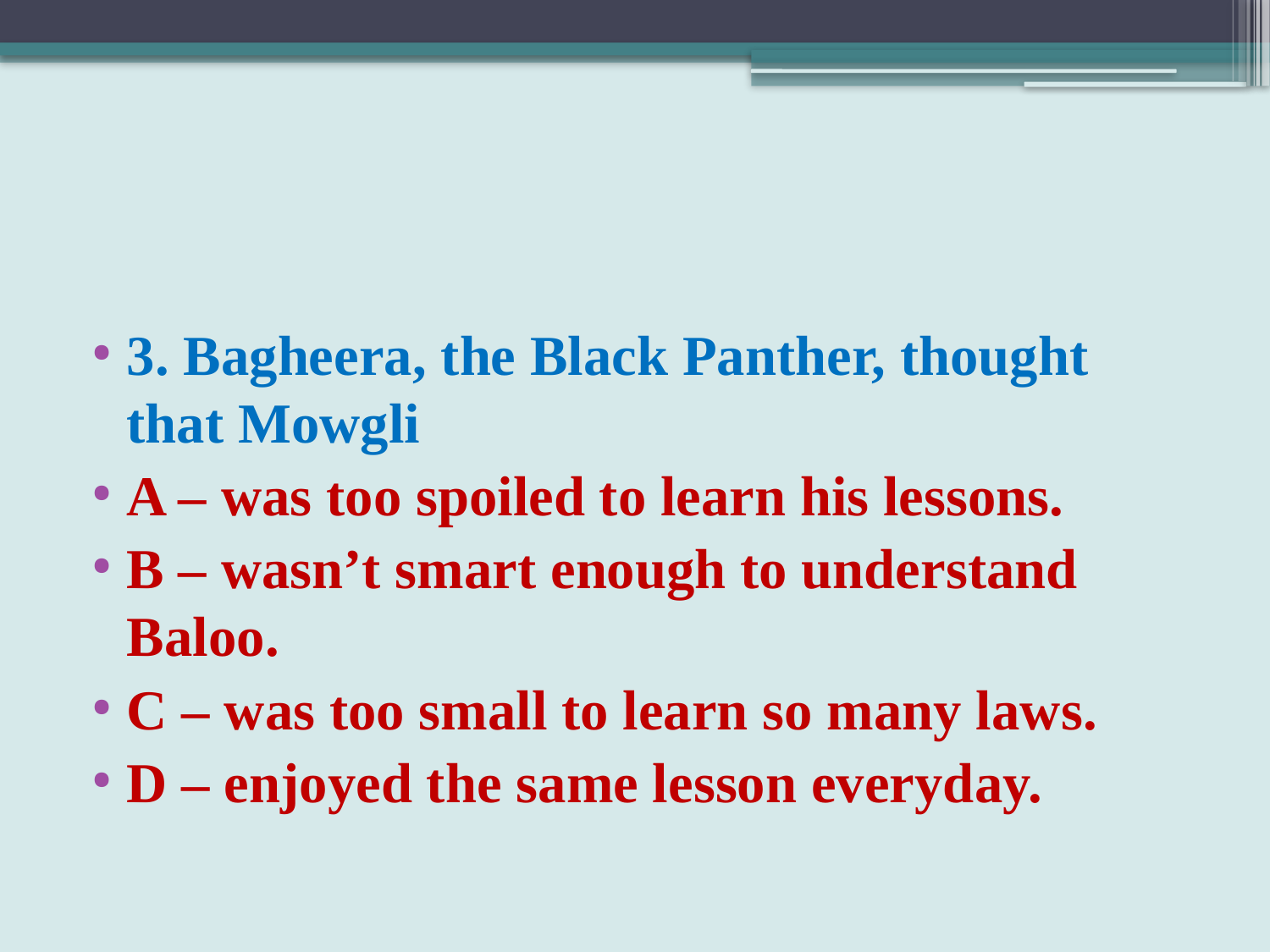

#
3. Bagheera, the Black Panther, thought that Mowgli
A – was too spoiled to learn his lessons.
B – wasn’t smart enough to understand Baloo.
C – was too small to learn so many laws.
D – enjoyed the same lesson everyday.